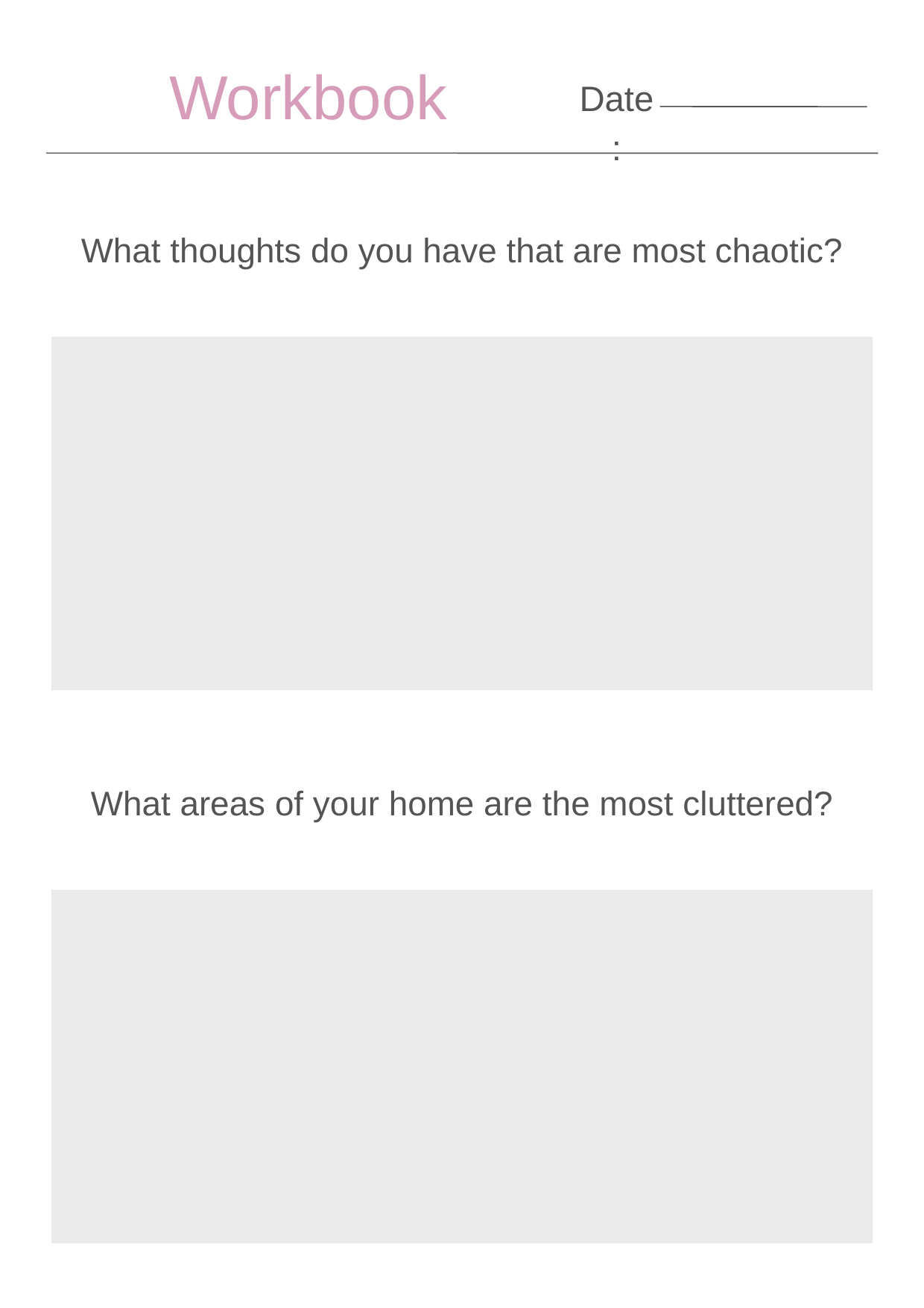

Workbook
Date:

What thoughts do you have that are most chaotic?

What areas of your home are the most cluttered?